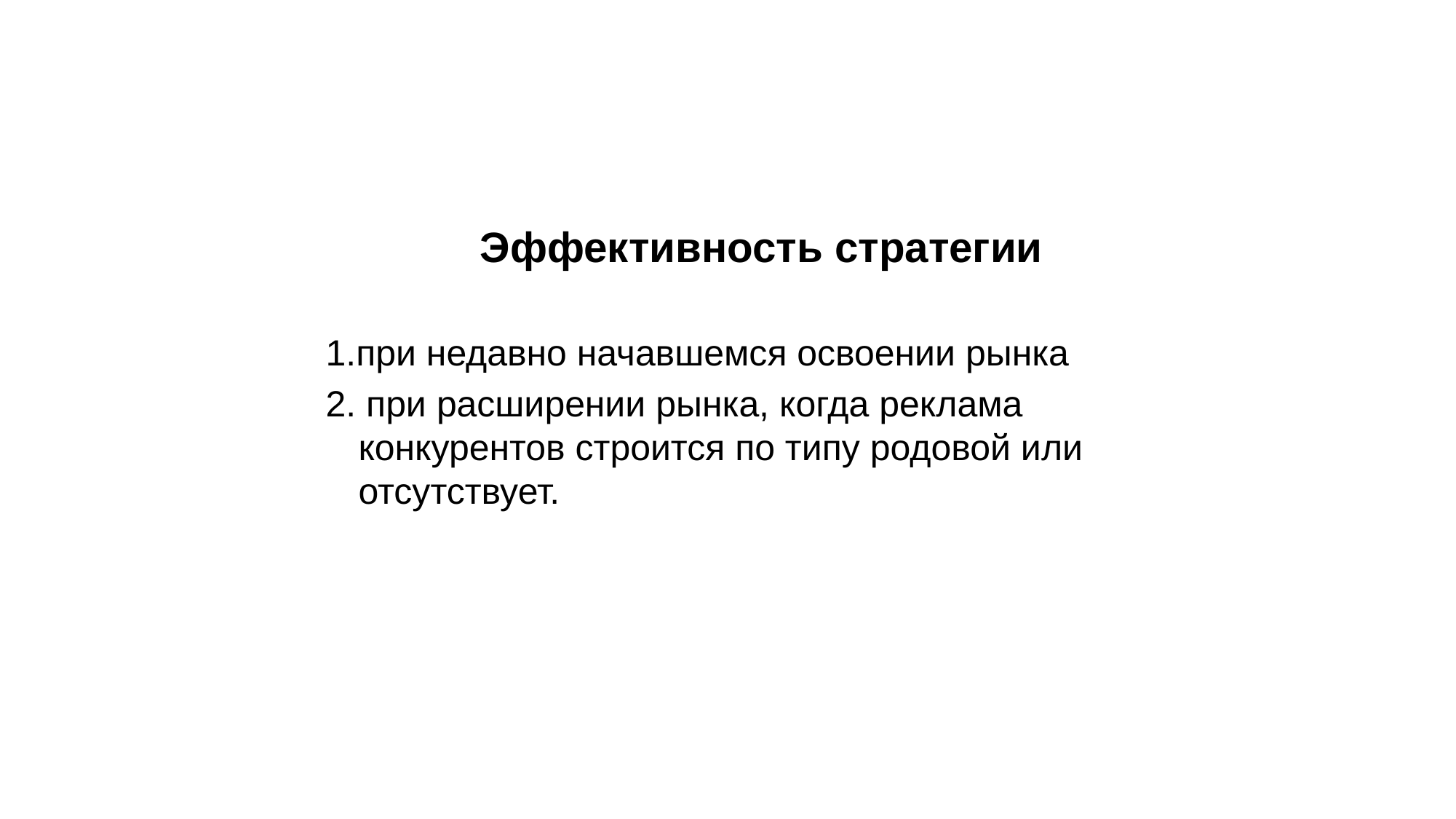

Эффективность стратегии

1.при недавно начавшемся освоении рынка
2. при расширении рынка, когда реклама конкурентов строится по типу родовой или отсутствует.